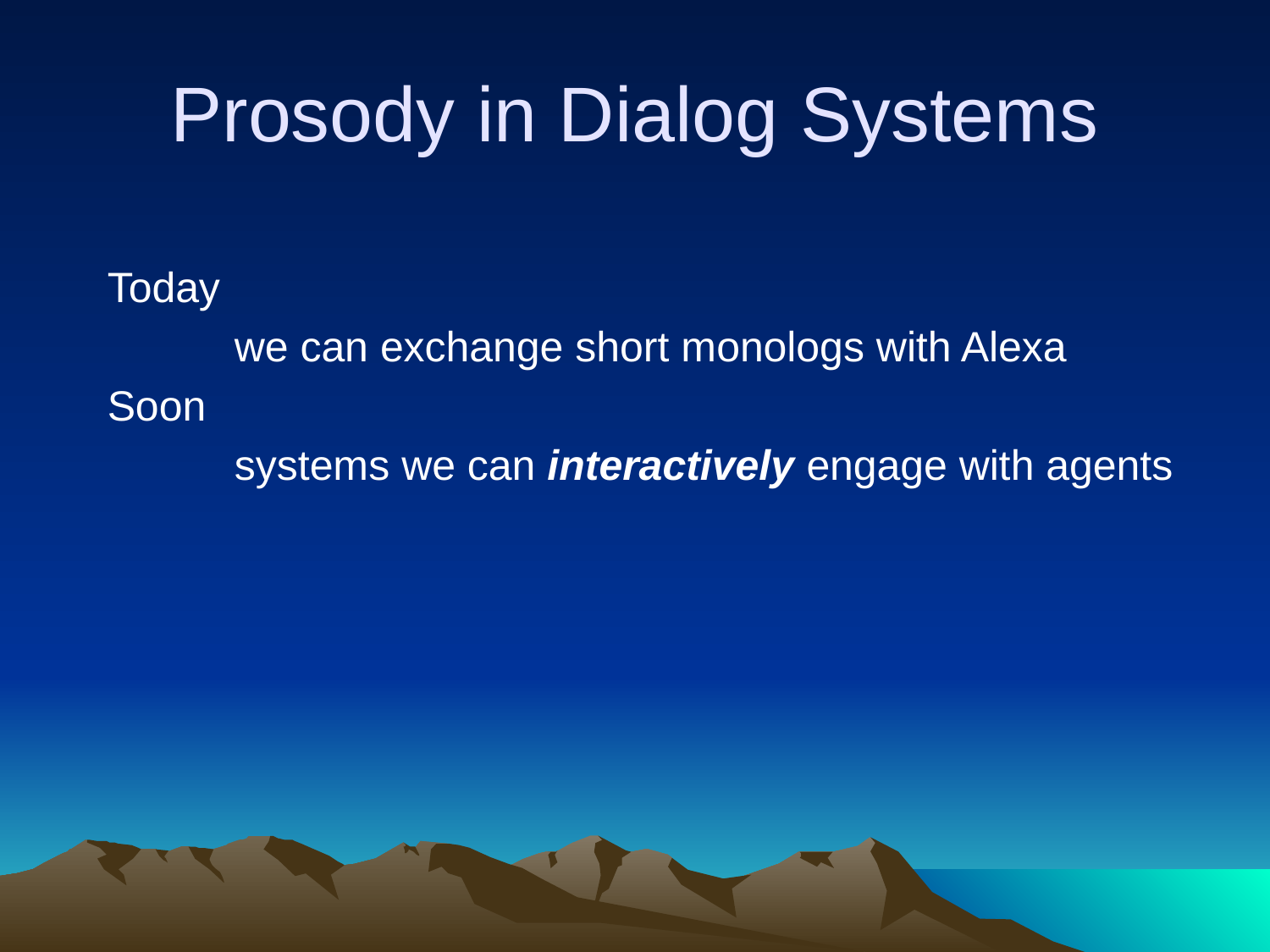

# Prosody in Dialog Systems
Today
	we can exchange short monologs with Alexa
Soon
	systems we can interactively engage with agents